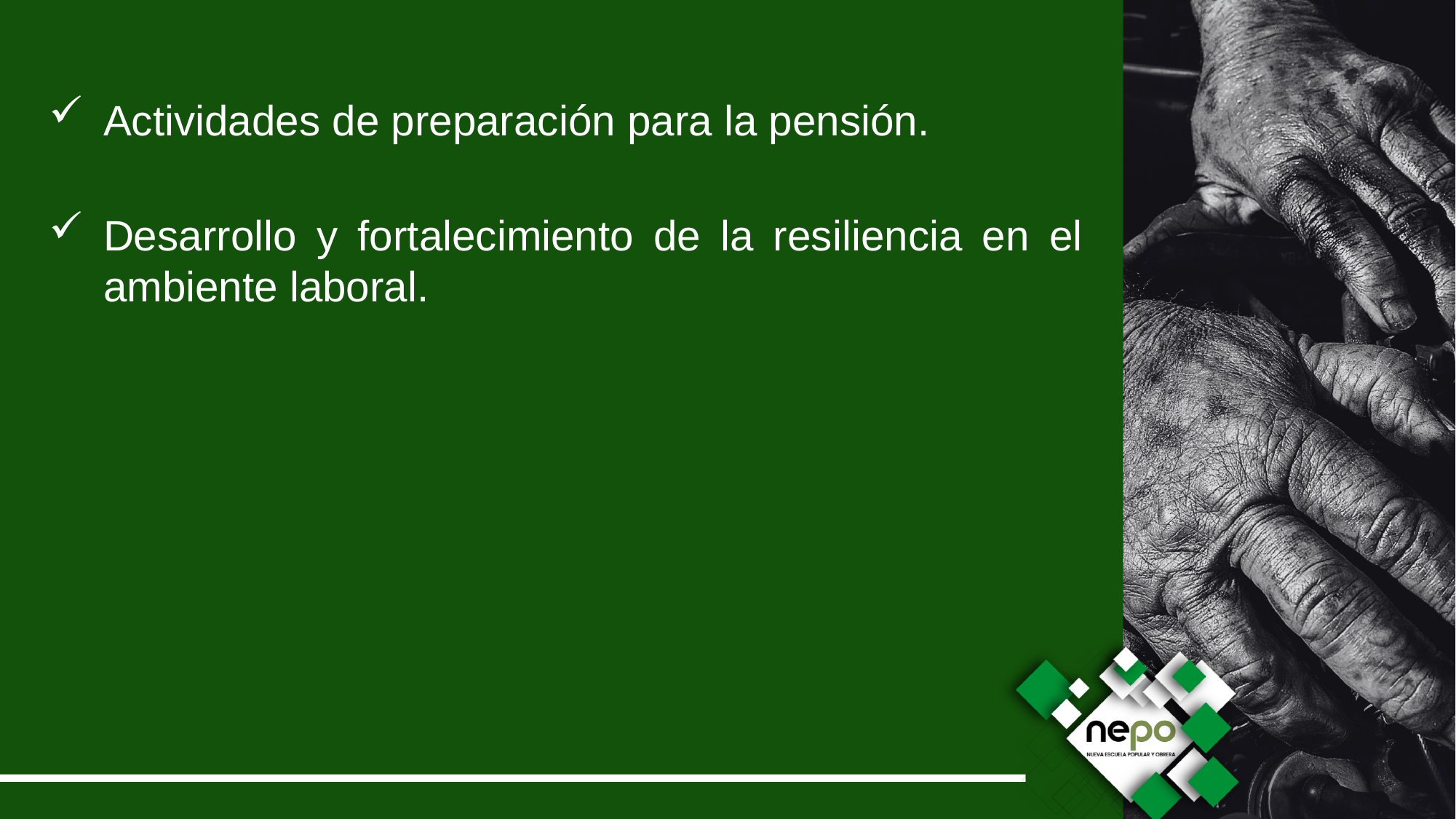

Actividades de preparación para la pensión.
Desarrollo y fortalecimiento de la resiliencia en el ambiente laboral.